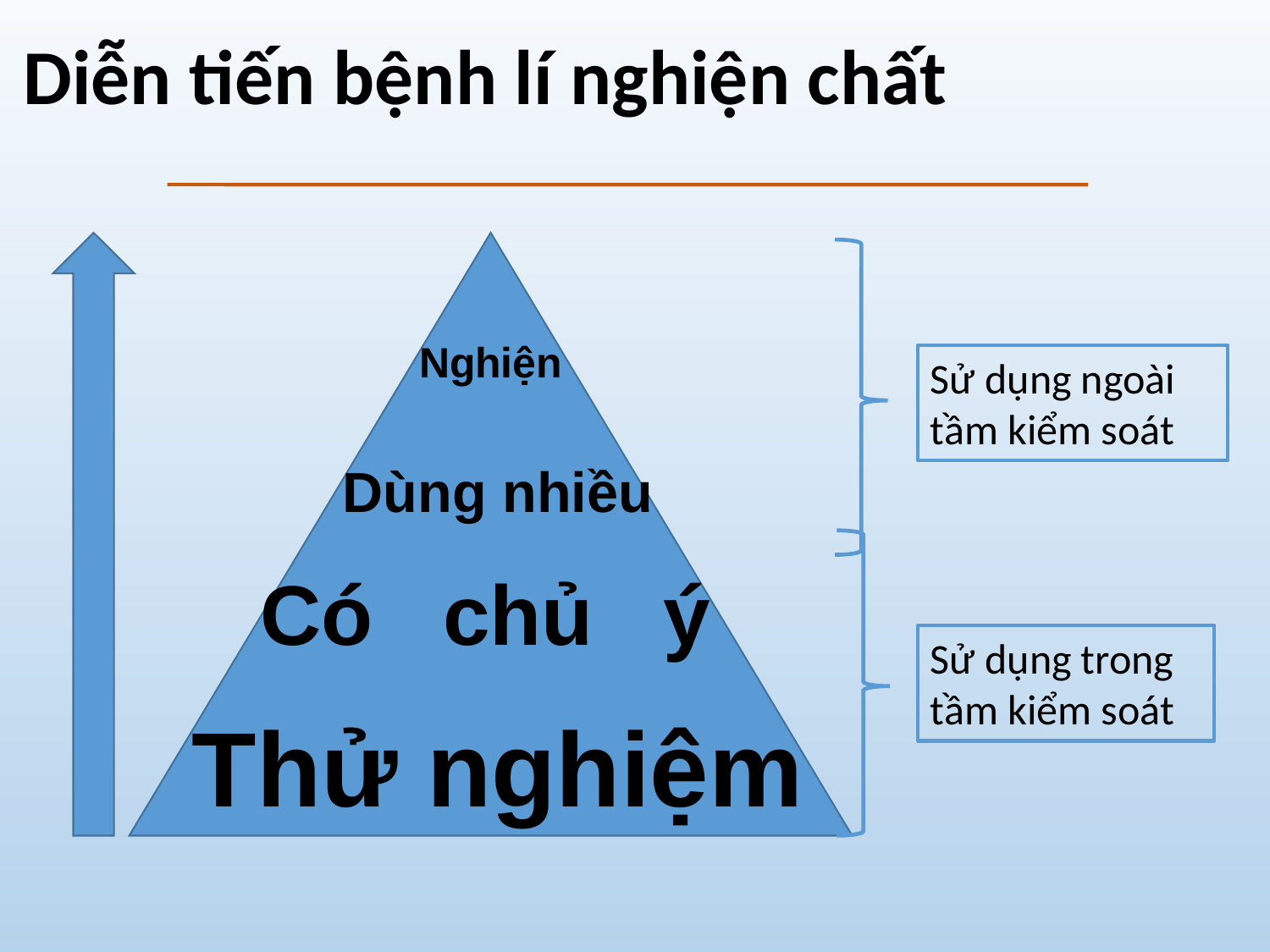

# Diễn tiến bệnh lí nghiện chất

Nghiện
Dùng nhiều
Có   chủ   ý
Thử nghiệm

Sử dụng ngoài tầm kiểm soát

Sử dụng trong tầm kiểm soát